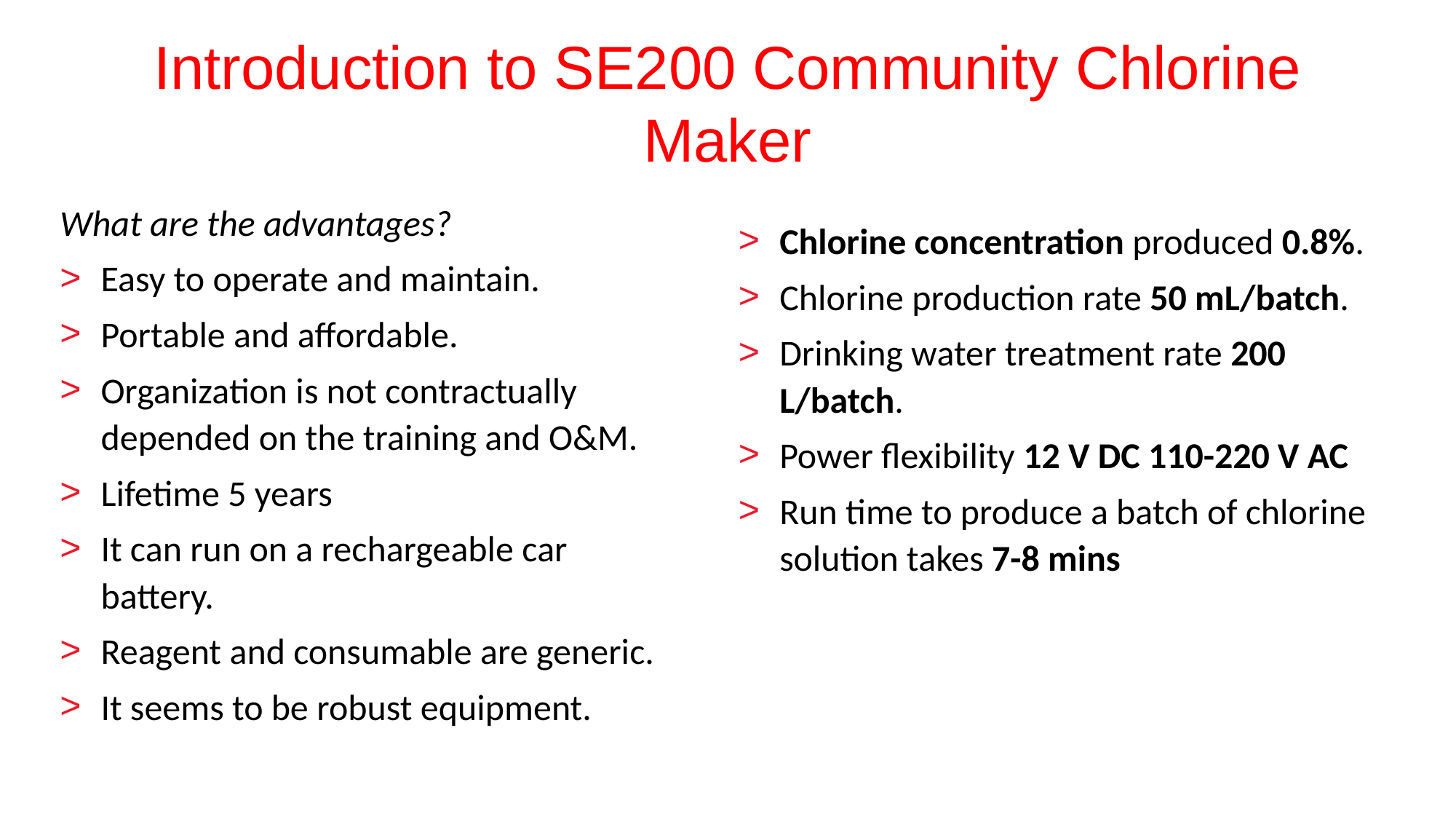

# Introduction to SE200 Community Chlorine Maker
What are the advantages?
Easy to operate and maintain.
Portable and affordable.
Organization is not contractually depended on the training and O&M.
Lifetime 5 years
It can run on a rechargeable car battery.
Reagent and consumable are generic.
It seems to be robust equipment.

Chlorine concentration produced 0.8%.
Chlorine production rate 50 mL/batch.
Drinking water treatment rate 200 L/batch.
Power flexibility 12 V DC 110-220 V AC
Run time to produce a batch of chlorine solution takes 7-8 mins